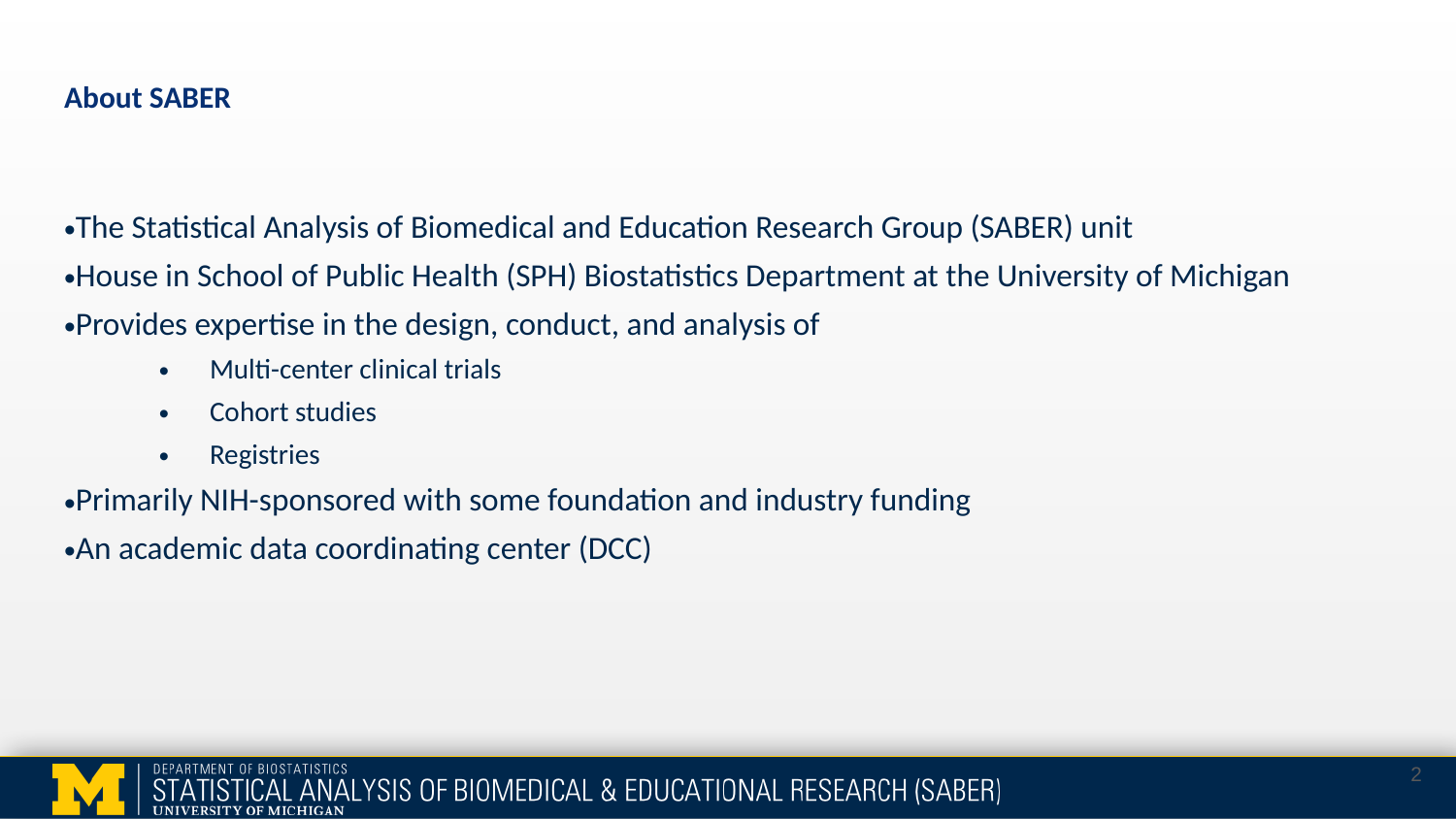

# About SABER
The Statistical Analysis of Biomedical and Education Research Group (SABER) unit
House in School of Public Health (SPH) Biostatistics Department at the University of Michigan
Provides expertise in the design, conduct, and analysis of
Multi-center clinical trials
Cohort studies
Registries
Primarily NIH-sponsored with some foundation and industry funding
An academic data coordinating center (DCC)

2